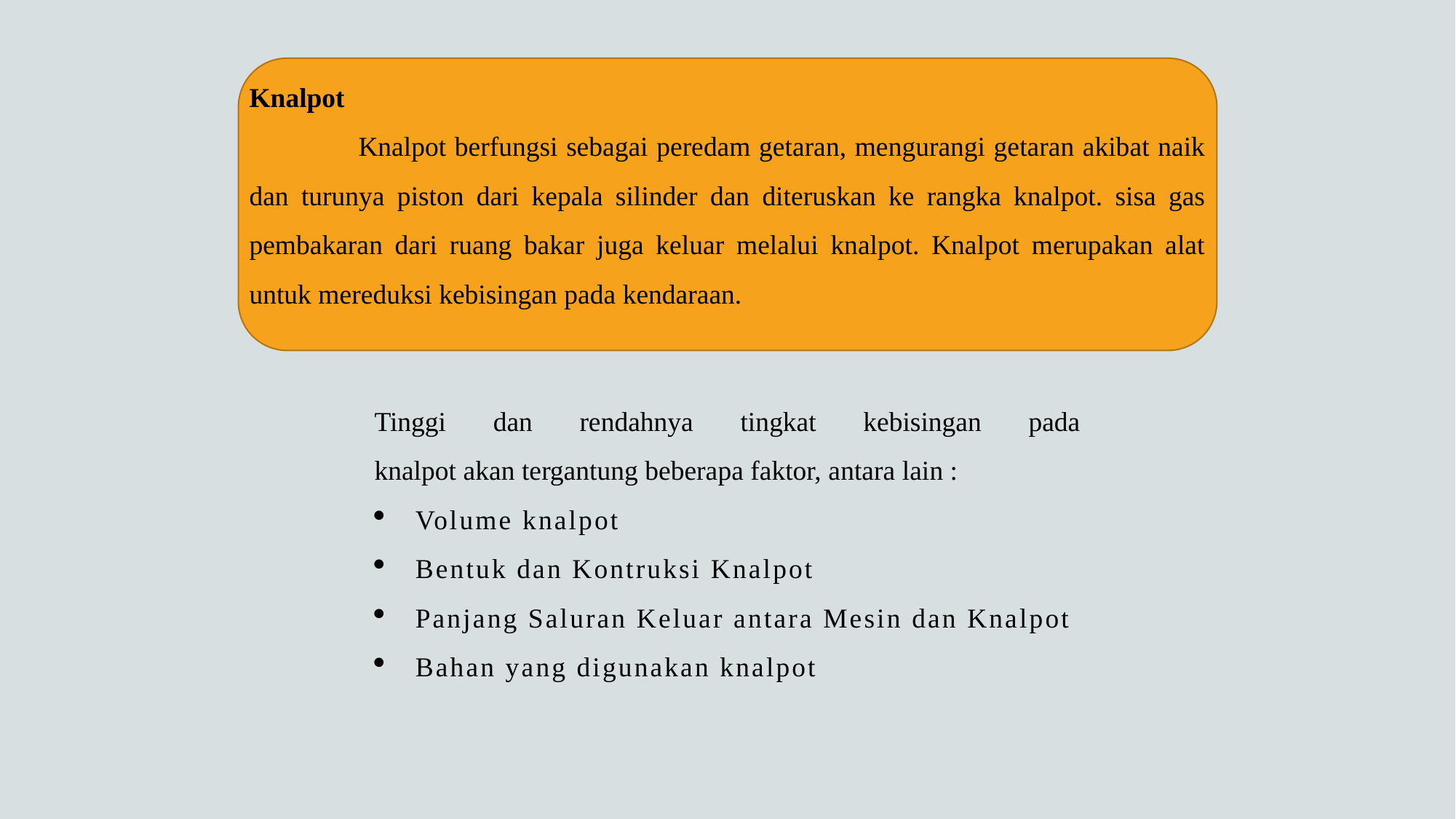

Knalpot
	Knalpot berfungsi sebagai peredam getaran, mengurangi getaran akibat naik dan turunya piston dari kepala silinder dan diteruskan ke rangka knalpot. sisa gas pembakaran dari ruang bakar juga keluar melalui knalpot. Knalpot merupakan alat untuk mereduksi kebisingan pada kendaraan.

Tinggi dan rendahnya tingkat kebisingan pada
knalpot akan tergantung beberapa faktor, antara lain :
Volume knalpot
Bentuk dan Kontruksi Knalpot
Panjang Saluran Keluar antara Mesin dan Knalpot
Bahan yang digunakan knalpot